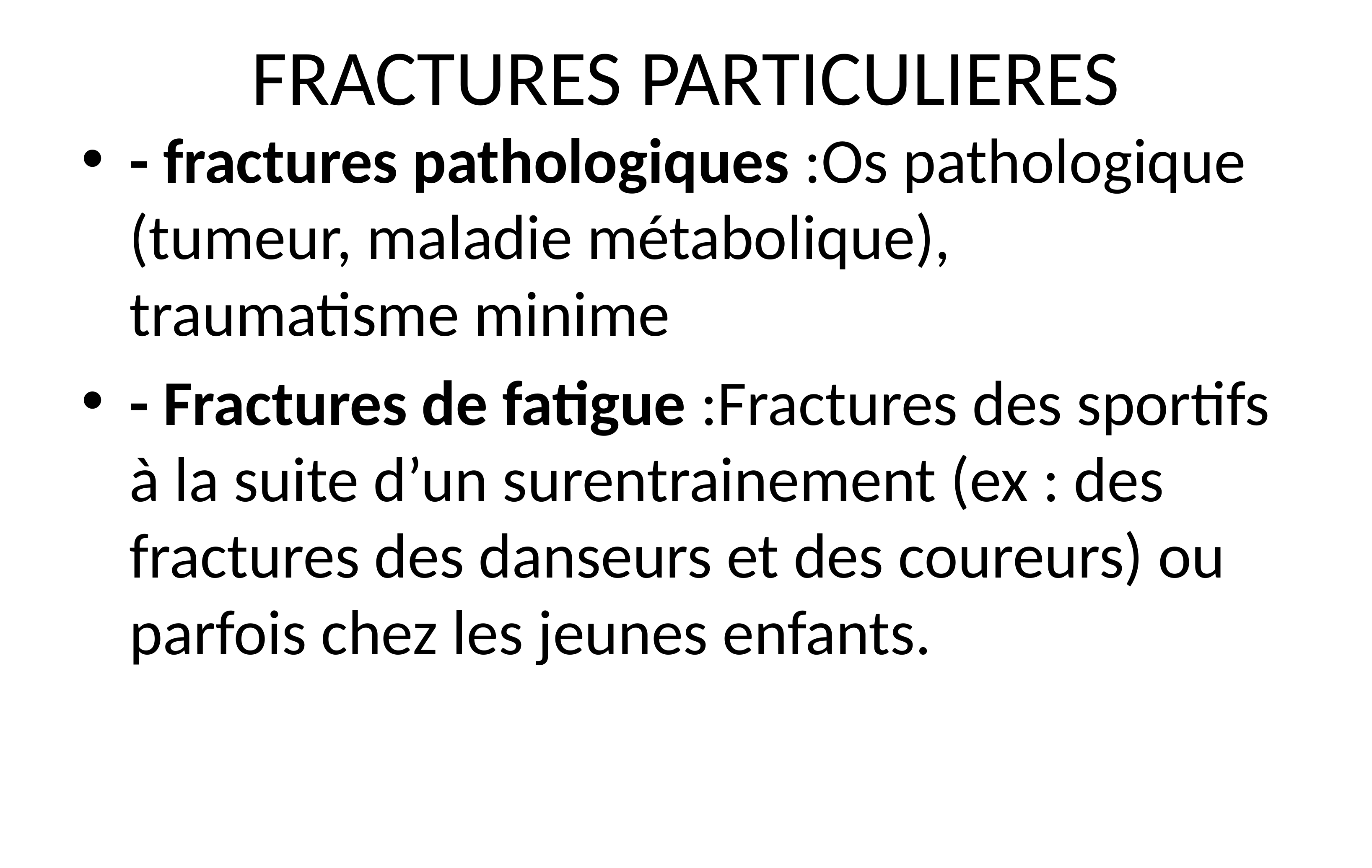

# FRACTURES PARTICULIERES
- fractures pathologiques :Os pathologique (tumeur, maladie métabolique), traumatisme minime
- Fractures de fatigue :Fractures des sportifs à la suite d’un surentrainement (ex : des fractures des danseurs et des coureurs) ou parfois chez les jeunes enfants.